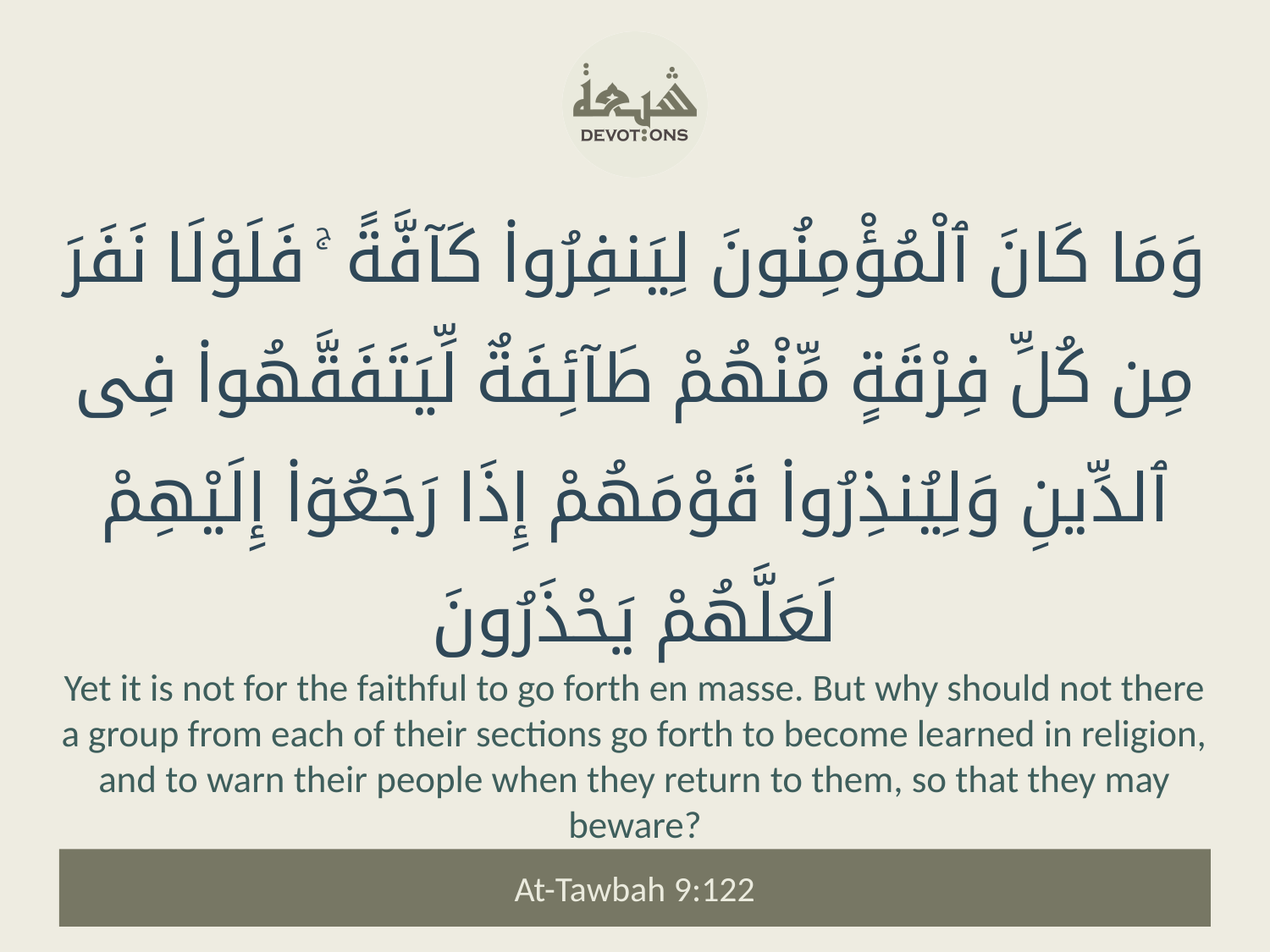

وَمَا كَانَ ٱلْمُؤْمِنُونَ لِيَنفِرُوا۟ كَآفَّةً ۚ فَلَوْلَا نَفَرَ مِن كُلِّ فِرْقَةٍ مِّنْهُمْ طَآئِفَةٌ لِّيَتَفَقَّهُوا۟ فِى ٱلدِّينِ وَلِيُنذِرُوا۟ قَوْمَهُمْ إِذَا رَجَعُوٓا۟ إِلَيْهِمْ لَعَلَّهُمْ يَحْذَرُونَ
Yet it is not for the faithful to go forth en masse. But why should not there a group from each of their sections go forth to become learned in religion, and to warn their people when they return to them, so that they may beware?
At-Tawbah 9:122